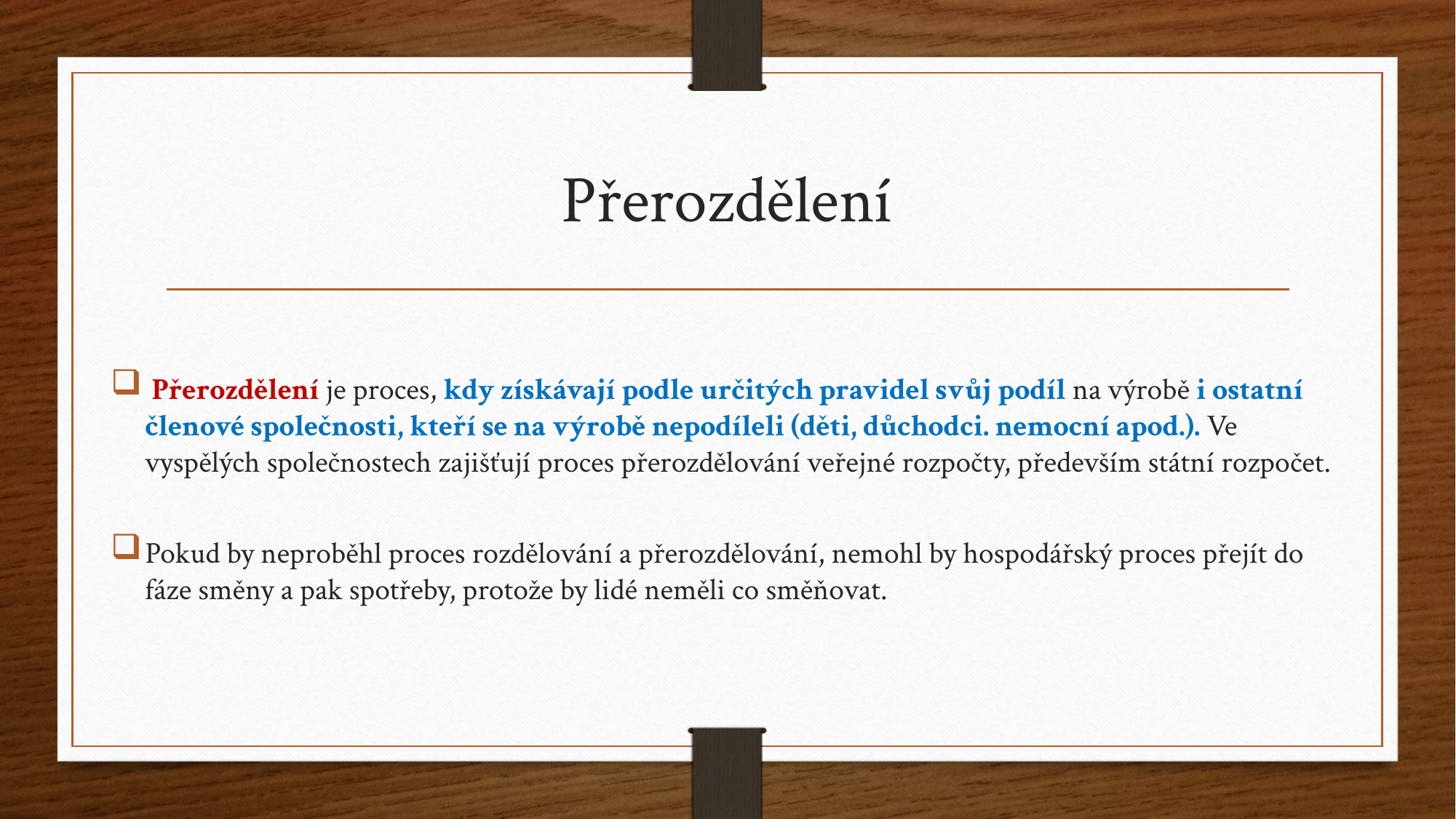

# Přerozdělení

 Přerozdělení je proces, kdy získávají podle určitých pravidel svůj podíl na výrobě i ostatní členové společnosti, kteří se na výrobě nepodíleli (děti, důchodci. nemocní apod.). Ve vyspělých společnostech zajišťují proces přerozdělování veřejné rozpočty, především státní rozpočet.

Pokud by neproběhl proces rozdělování a přerozdělování, nemohl by hospodářský proces přejít do fáze směny a pak spotřeby, protože by lidé neměli co směňovat.